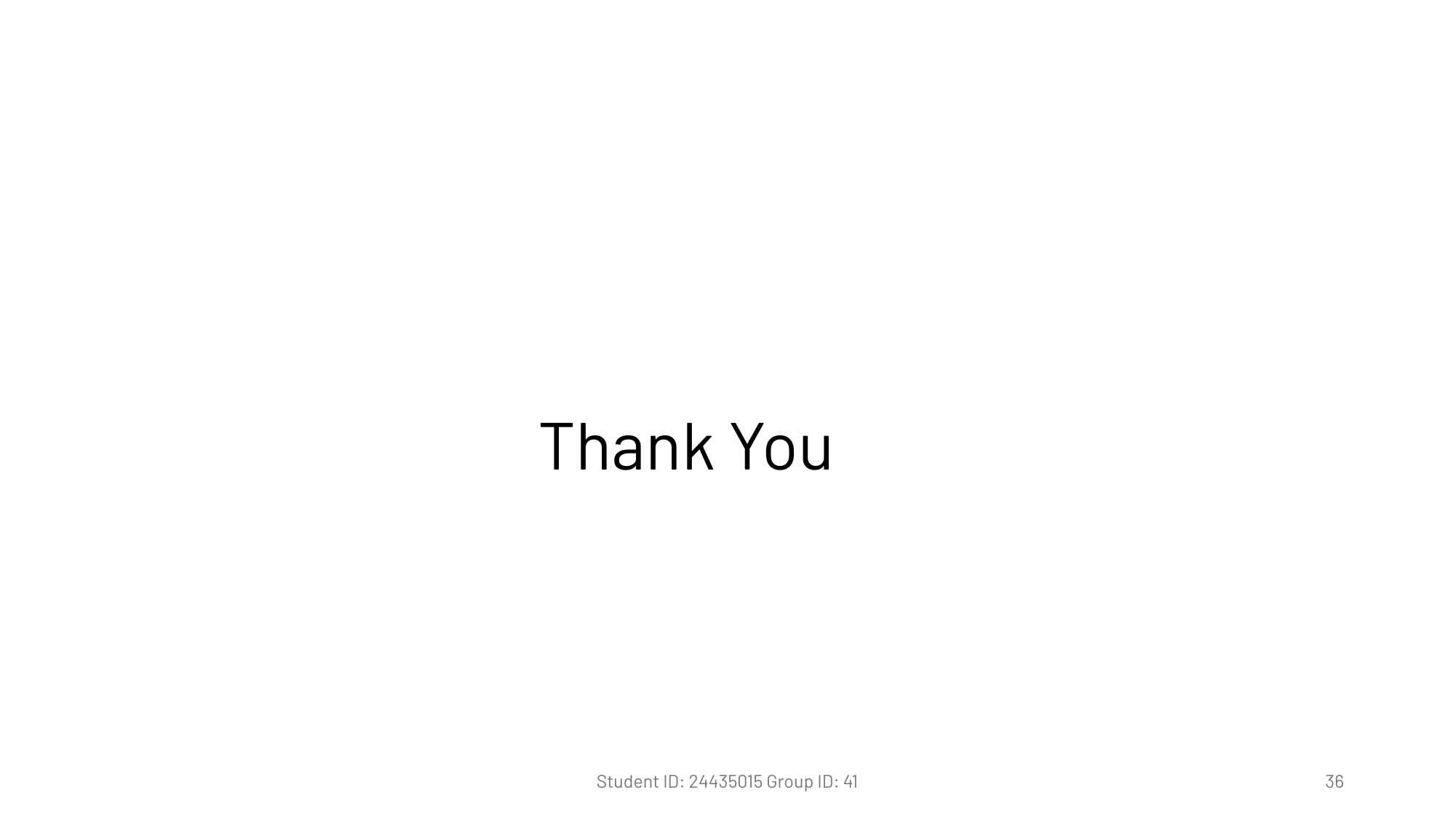

# Thank You
Student ID: 24435015 Group ID: 41
36